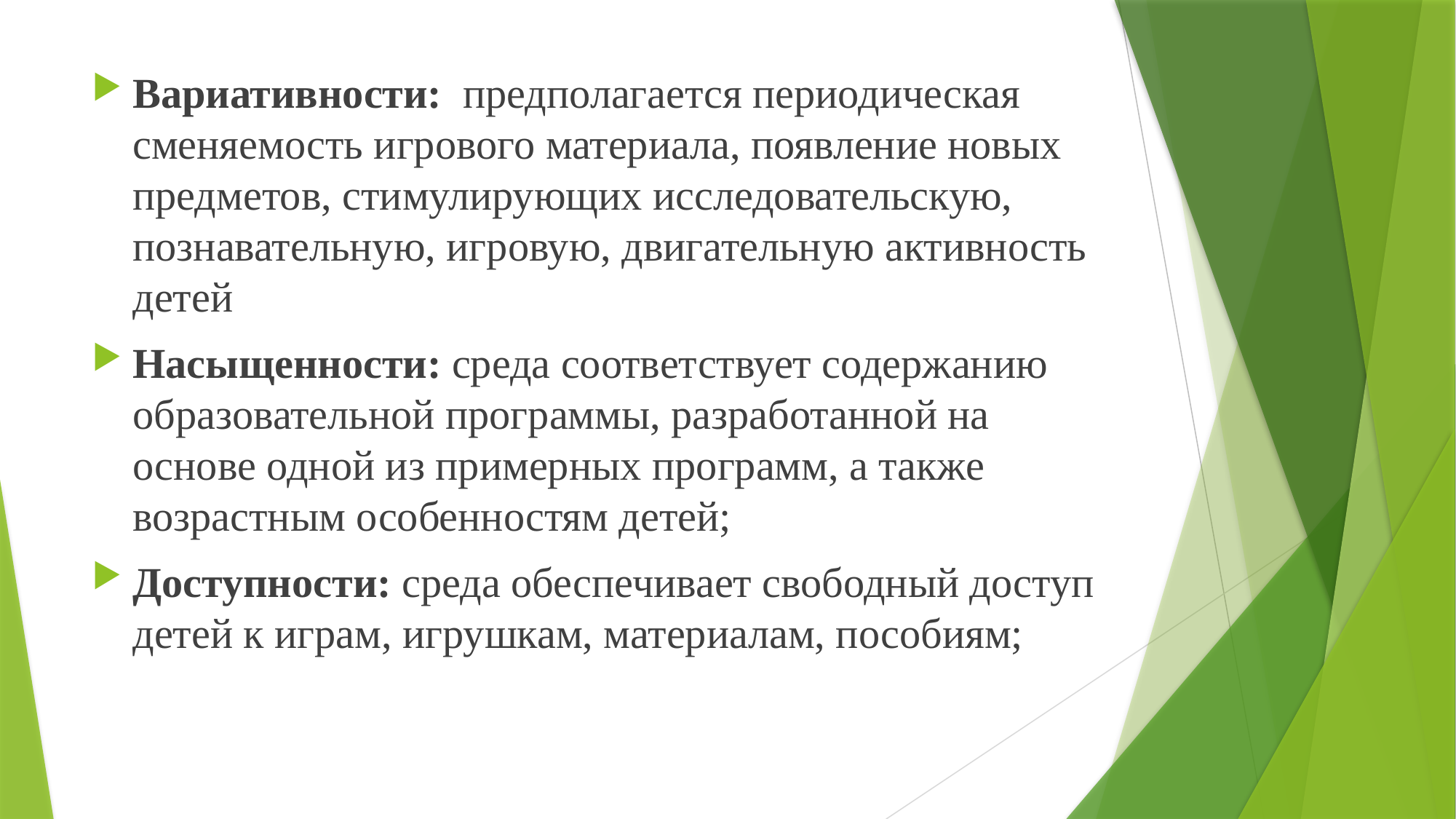

Вариативности:  предполагается периодическая сменяемость игрового материала, появление новых предметов, стимулирующих исследовательскую, познавательную, игровую, двигательную активность детей
Насыщенности: среда соответствует содержанию образовательной программы, разработанной на основе одной из примерных программ, а также возрастным особенностям детей;
Доступности: среда обеспечивает свободный доступ детей к играм, игрушкам, материалам, пособиям;